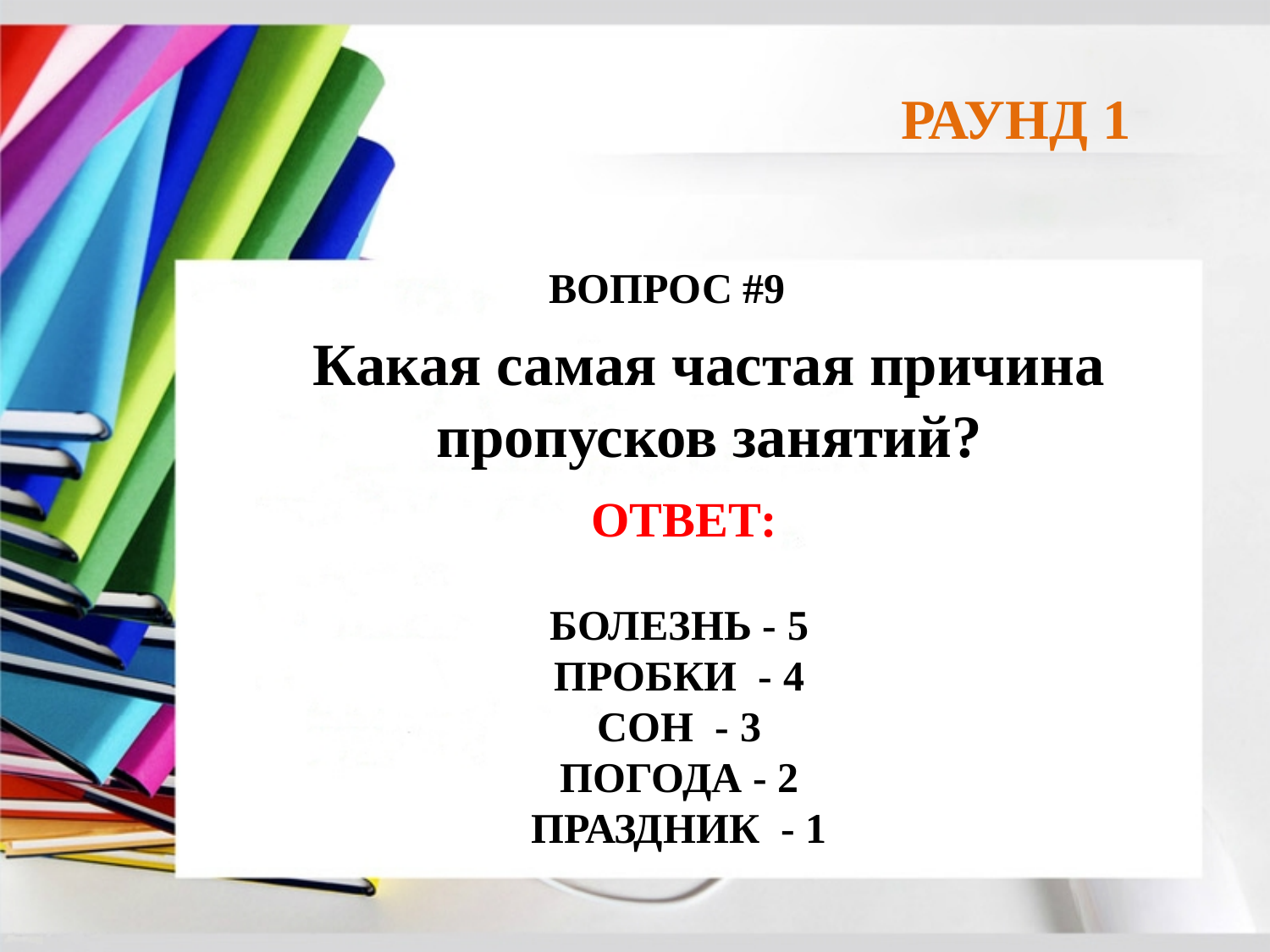

РАУНД 1
ВОПРОС #9
Какая самая частая причина пропусков занятий?
ОТВЕТ:

БОЛЕЗНЬ - 5
ПРОБКИ  - 4
СОН  - 3
ПОГОДА - 2
ПРАЗДНИК  - 1